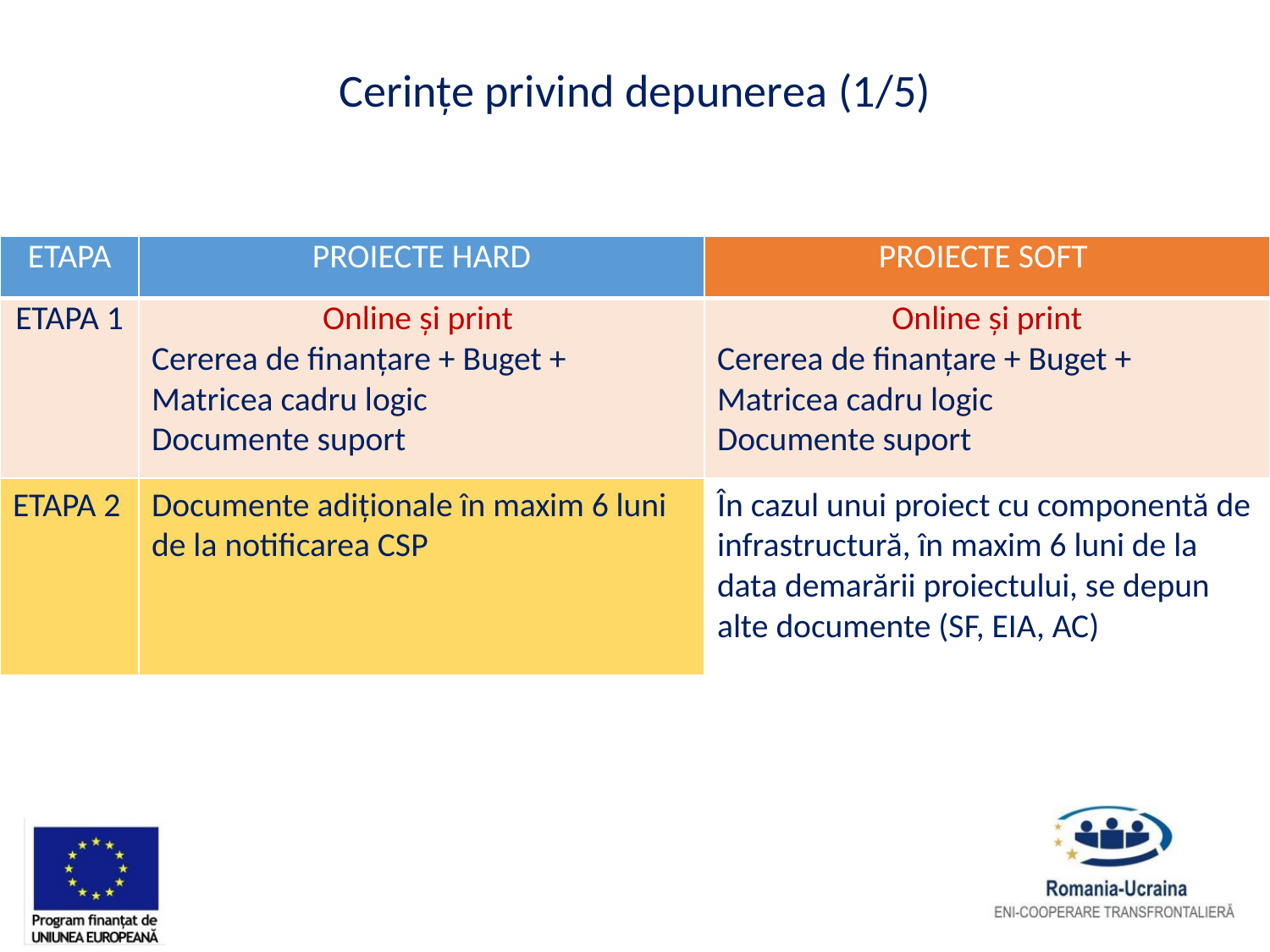

# Cerințe privind depunerea (1/5)

| ETAPA | PROIECTE HARD | PROIECTE SOFT |
| --- | --- | --- |
| ETAPA 1 | Online și print Cererea de finanțare + Buget + Matricea cadru logic Documente suport | Online și print Cererea de finanțare + Buget + Matricea cadru logic Documente suport |
| ETAPA 2 | Documente adiționale în maxim 6 luni de la notificarea CSP | În cazul unui proiect cu componentă de infrastructură, în maxim 6 luni de la data demarării proiectului, se depun alte documente (SF, EIA, AC) |